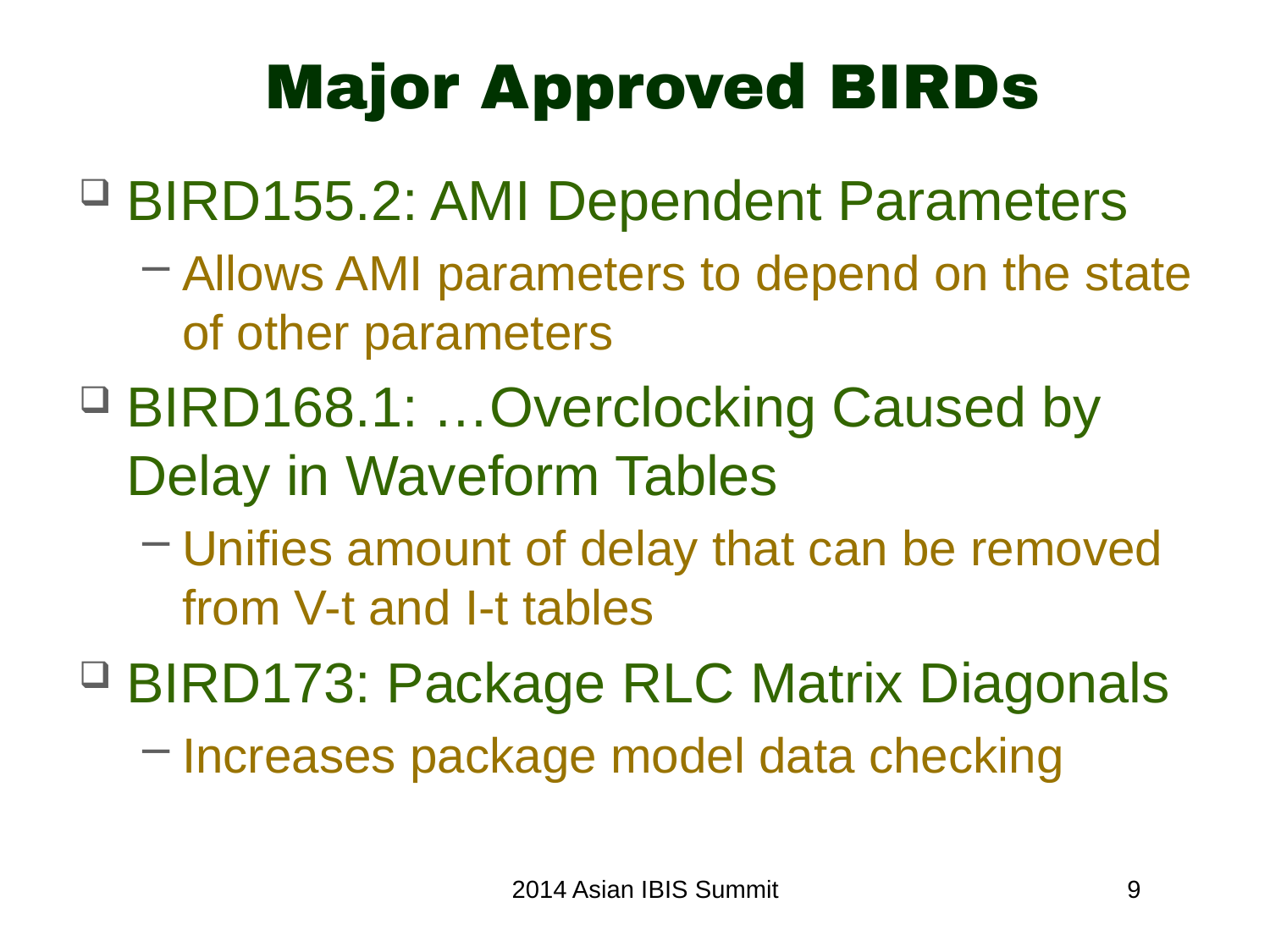

# Major Approved BIRDs
BIRD155.2: AMI Dependent Parameters
Allows AMI parameters to depend on the state of other parameters
BIRD168.1: …Overclocking Caused by Delay in Waveform Tables
Unifies amount of delay that can be removed from V-t and I-t tables
BIRD173: Package RLC Matrix Diagonals
Increases package model data checking

2014 Asian IBIS Summit

9